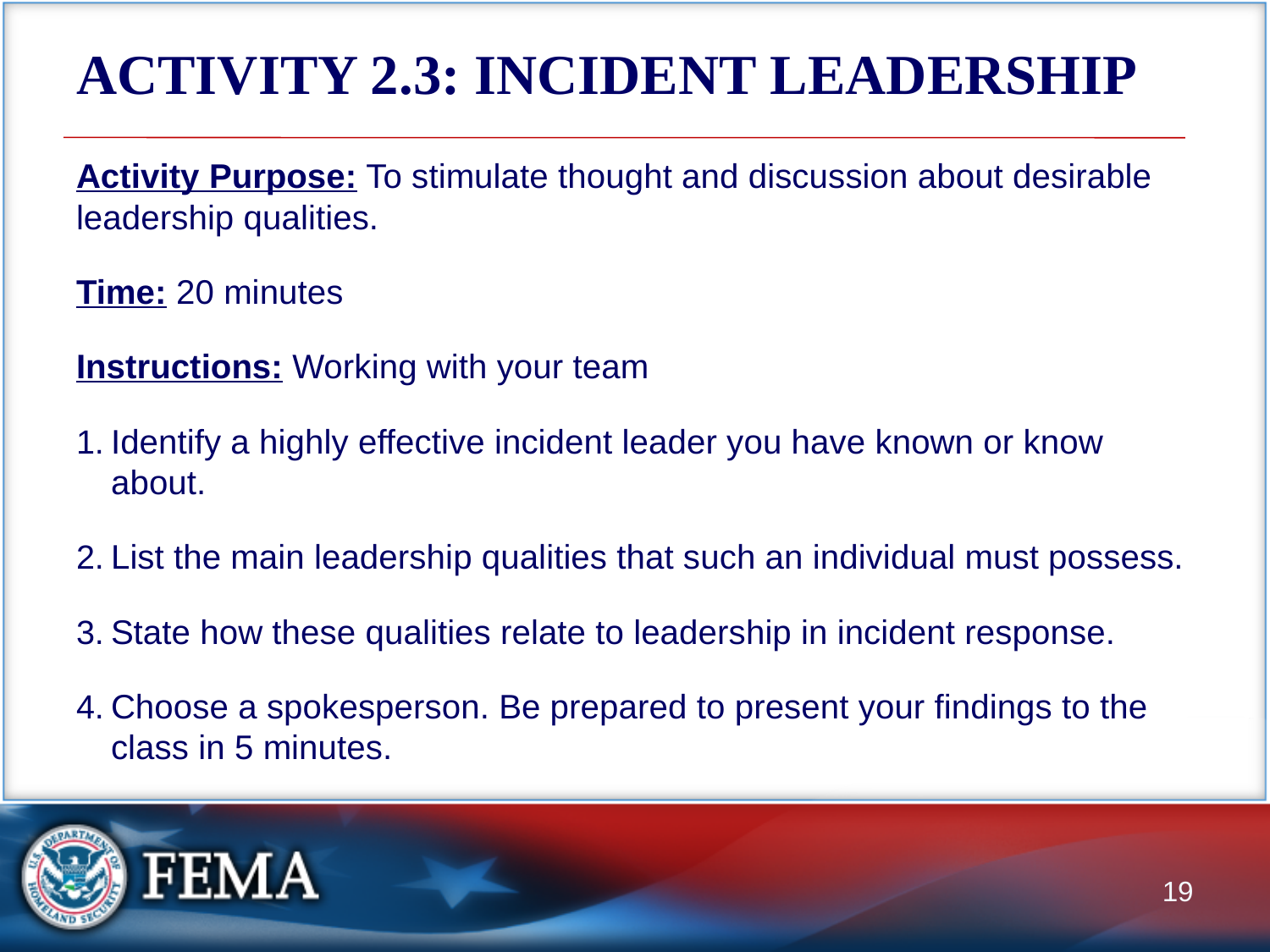

# ACTIVITY 2.3: INCIDENT LEADERSHIP
Activity Purpose: To stimulate thought and discussion about desirable leadership qualities.
Time: 20 minutes
Instructions: Working with your team
Identify a highly effective incident leader you have known or know about.
List the main leadership qualities that such an individual must possess.
State how these qualities relate to leadership in incident response.
Choose a spokesperson. Be prepared to present your findings to the class in 5 minutes.
19